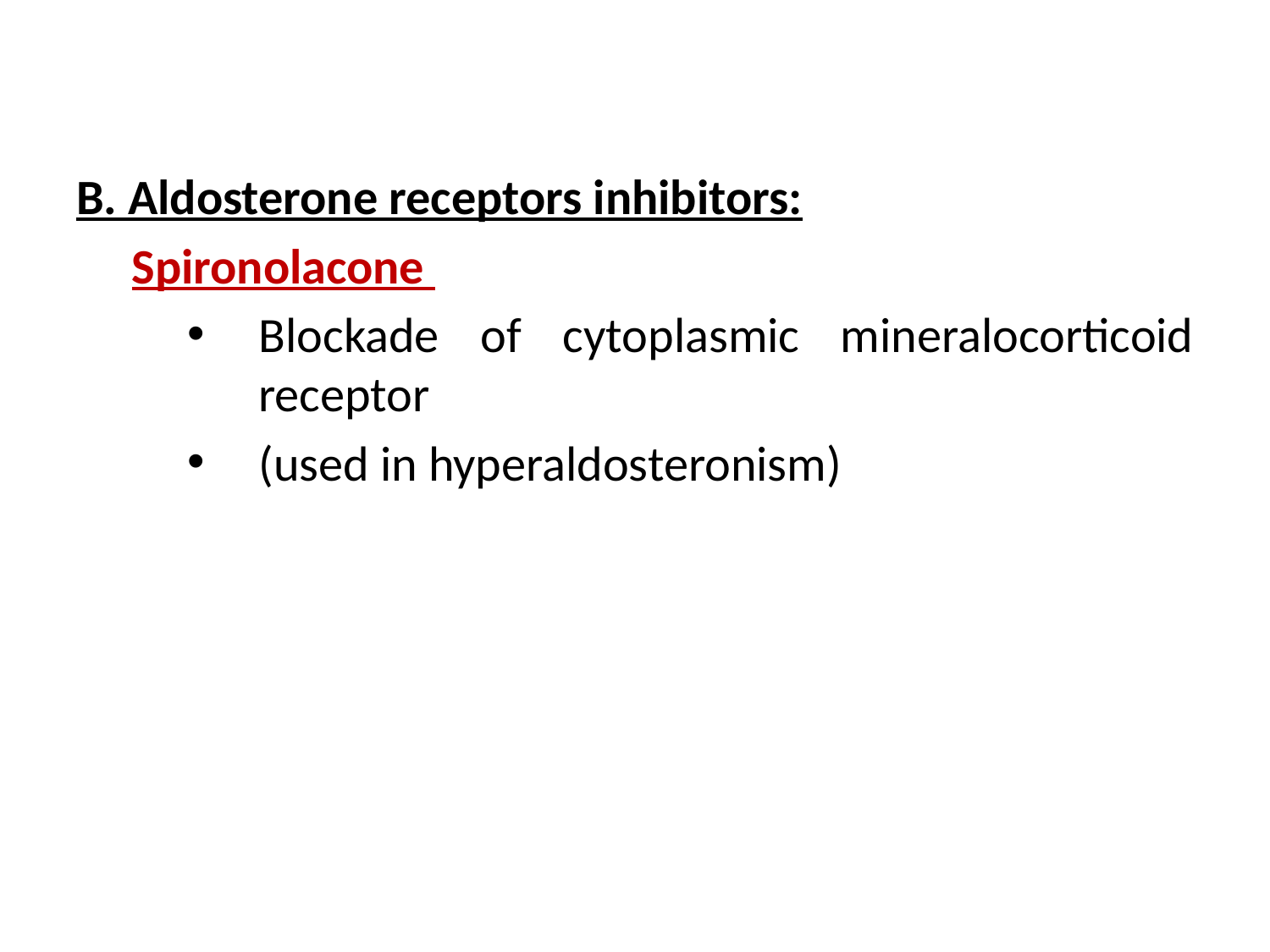

B. Aldosterone receptors inhibitors:
Spironolacone
Blockade of cytoplasmic mineralocorticoid receptor
(used in hyperaldosteronism)